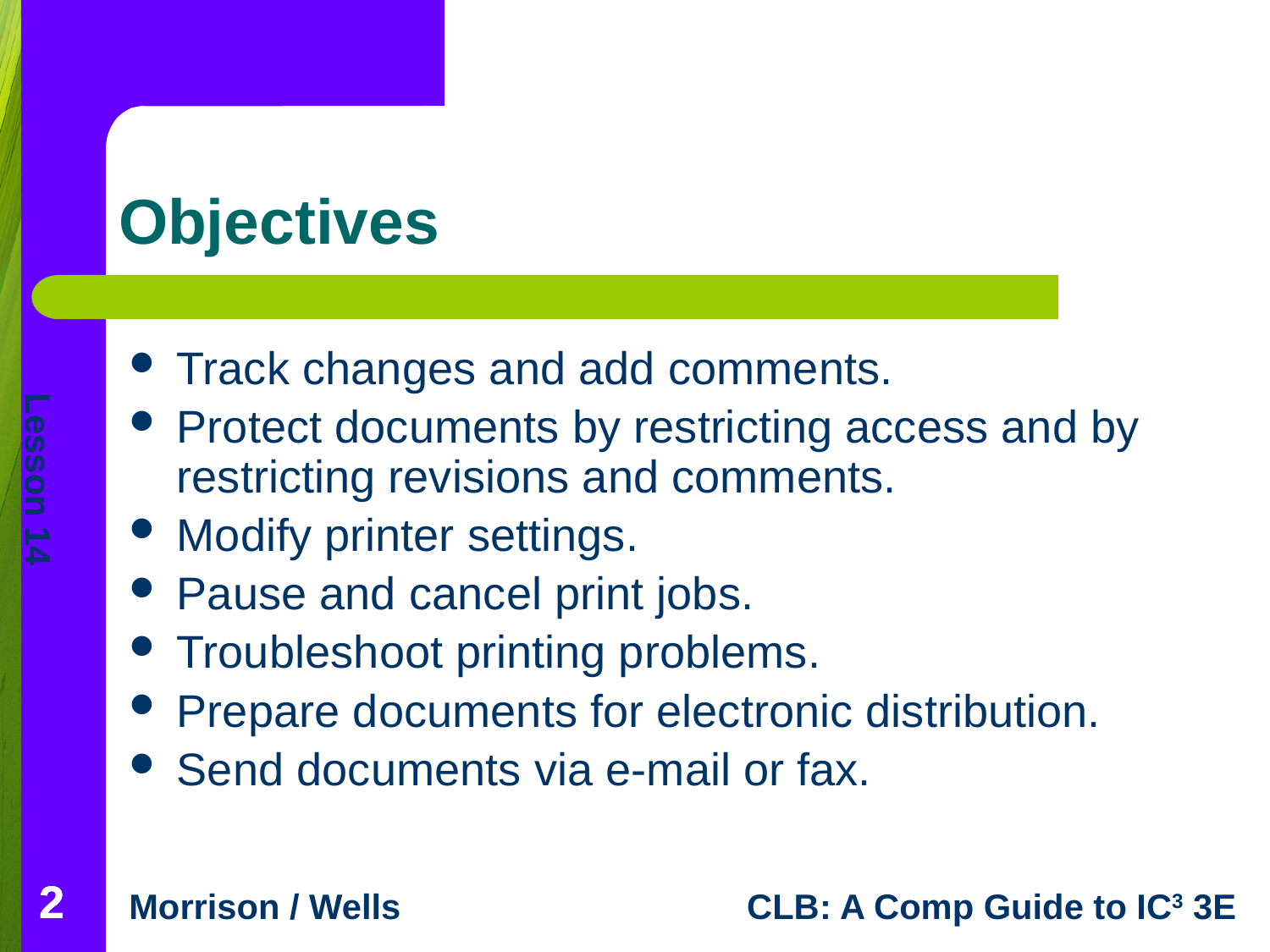

# Objectives
Track changes and add comments.
Protect documents by restricting access and by restricting revisions and comments.
Modify printer settings.
Pause and cancel print jobs.
Troubleshoot printing problems.
Prepare documents for electronic distribution.
Send documents via e-mail or fax.
2
2
2